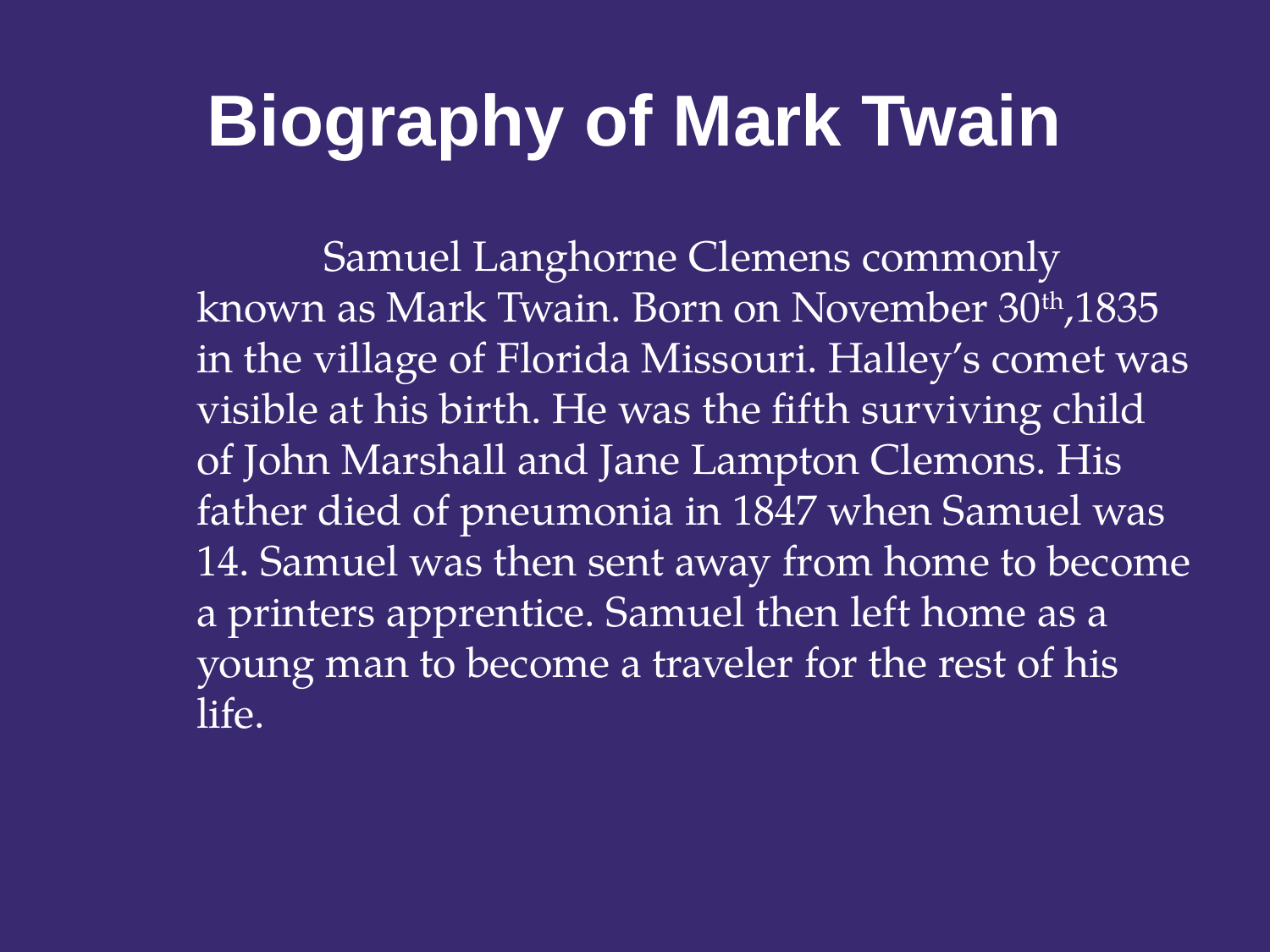

# Biography of Mark Twain
		Samuel Langhorne Clemens commonly known as Mark Twain. Born on November 30th,1835 in the village of Florida Missouri. Halley’s comet was visible at his birth. He was the fifth surviving child of John Marshall and Jane Lampton Clemons. His father died of pneumonia in 1847 when Samuel was 14. Samuel was then sent away from home to become a printers apprentice. Samuel then left home as a young man to become a traveler for the rest of his life.